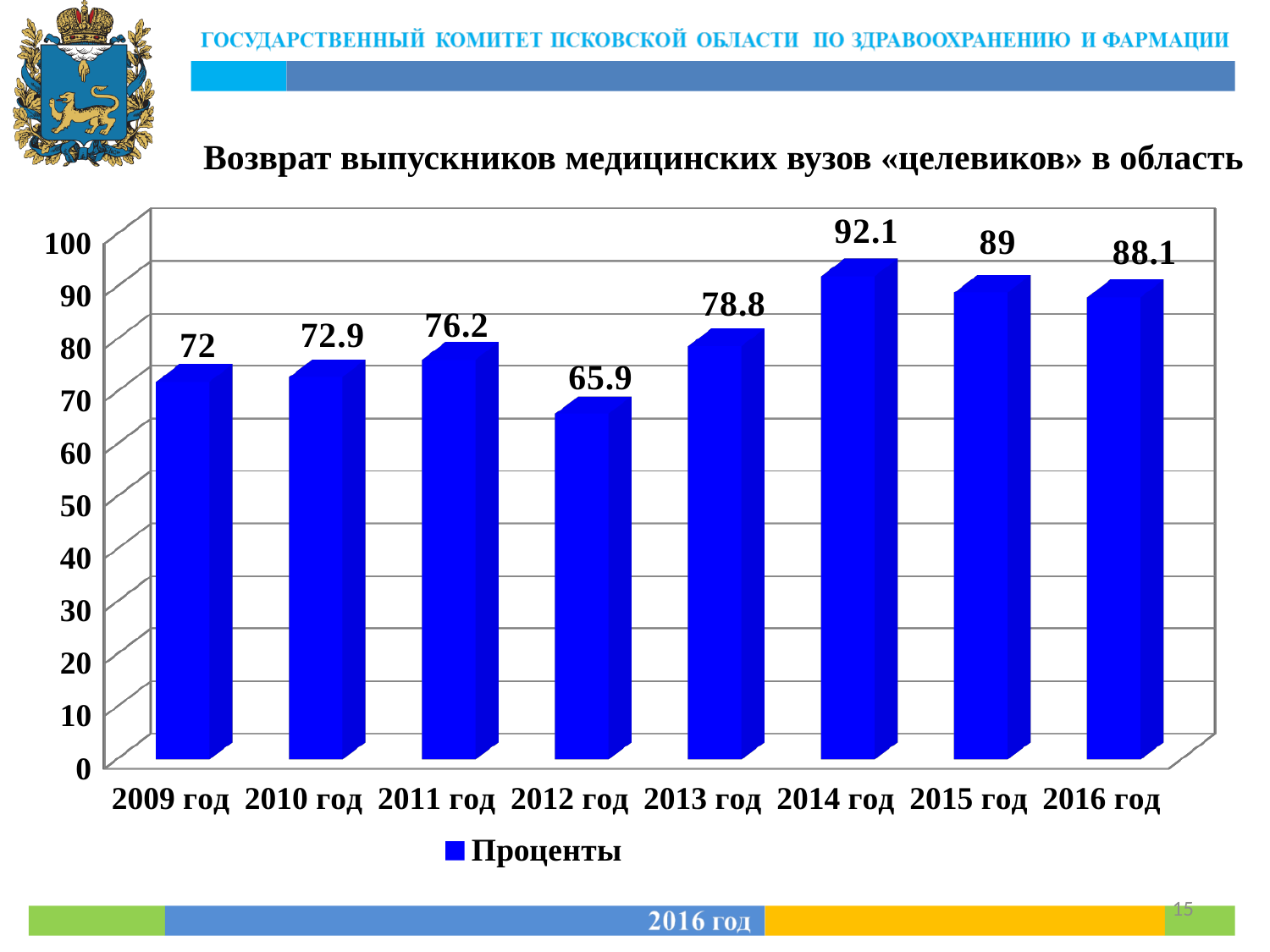

Возврат выпускников медицинских вузов «целевиков» в область

[unsupported chart]

15